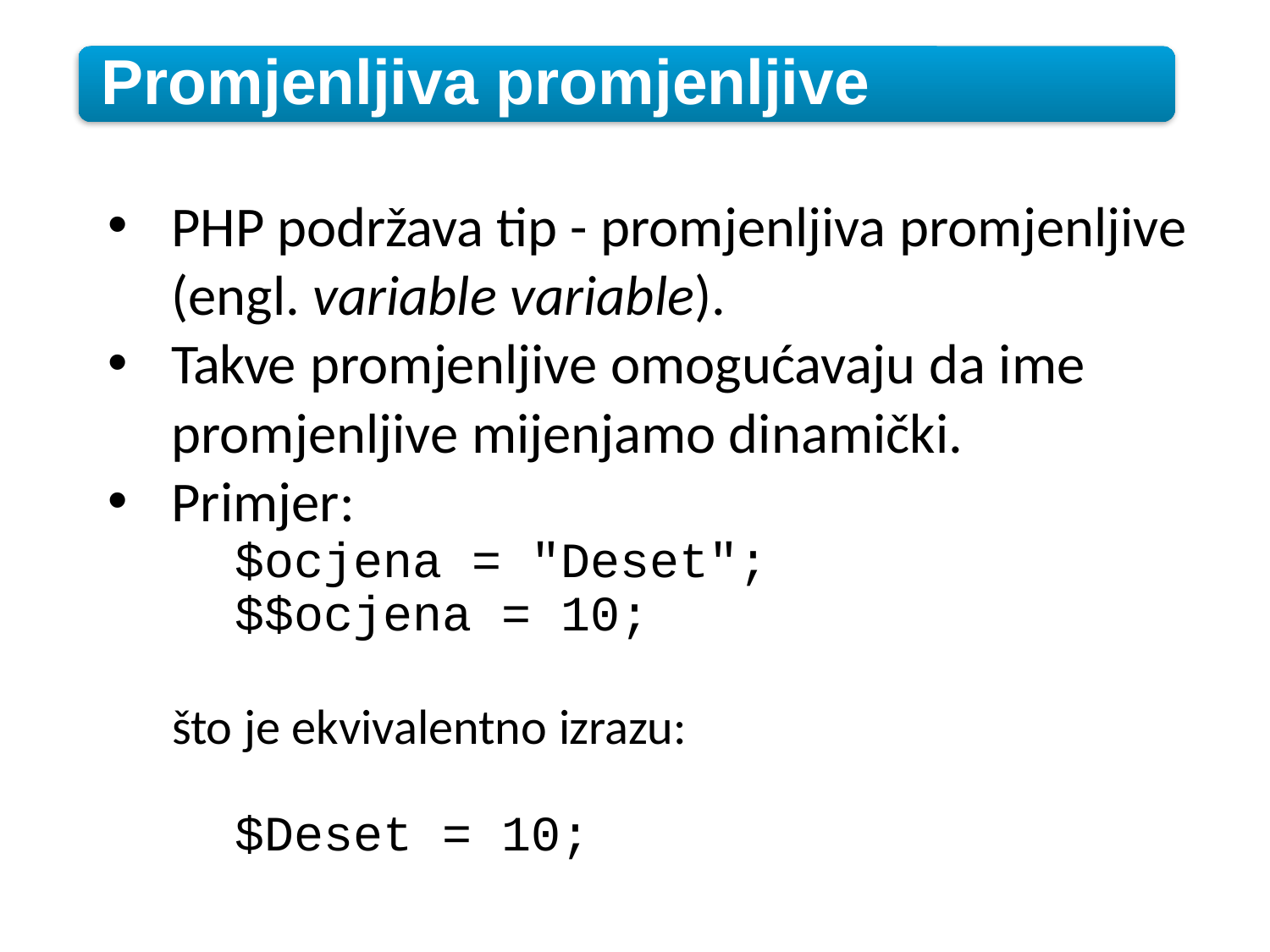

Promjenljiva promjenljive
PHP podržava tip - promjenljiva promjenljive (engl. variable variable).
Takve promjenljive omogućavaju da ime promjenljive mijenjamo dinamički.
Primjer:
	$ocjena = "Deset";
	$$ocjena = 10;

      što je ekvivalentno izrazu:

	$Deset = 10;